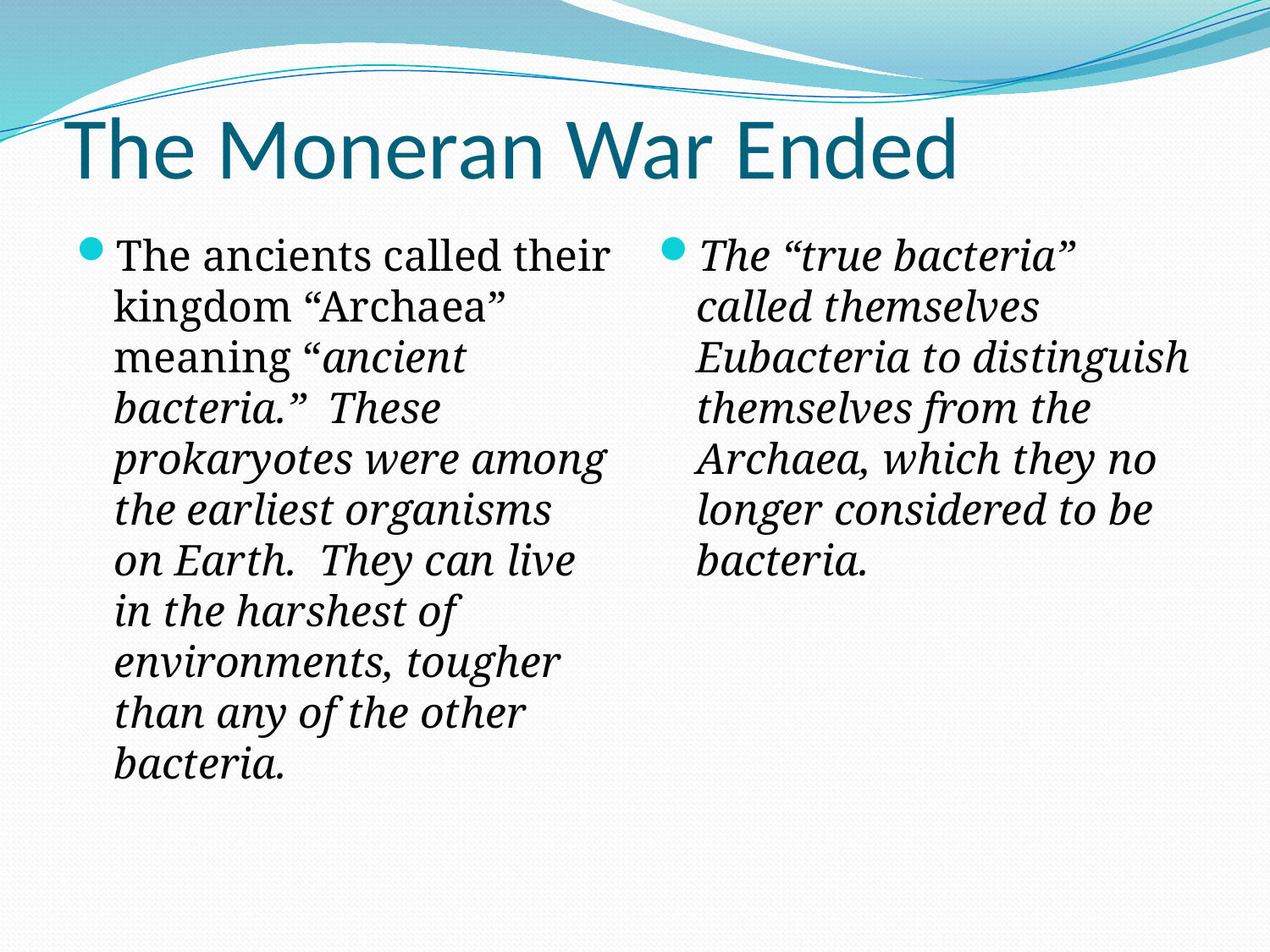

# The Moneran War Ended
The ancients called their kingdom “Archaea” meaning “ancient bacteria.”  These prokaryotes were among the earliest organisms on Earth.  They can live in the harshest of environments, tougher than any of the other bacteria.

The “true bacteria” called themselves Eubacteria to distinguish themselves from the Archaea, which they no longer considered to be bacteria.